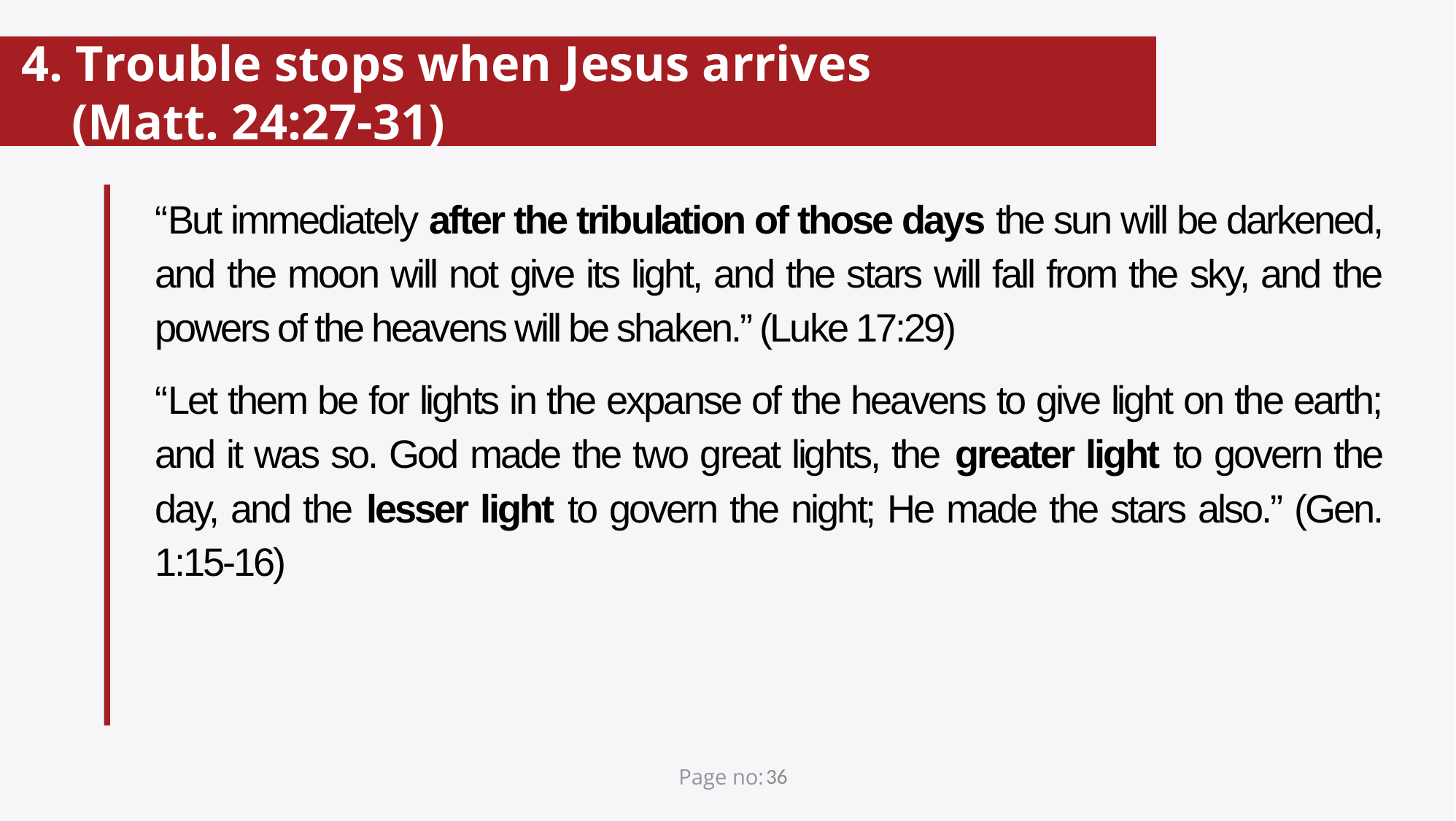

# 4. Trouble stops when Jesus arrives (Matt. 24:27-31)
“But immediately after the tribulation of those days the sun will be darkened, and the moon will not give its light, and the stars will fall from the sky, and the powers of the heavens will be shaken.” (Luke 17:29)
“Let them be for lights in the expanse of the heavens to give light on the earth; and it was so. God made the two great lights, the greater light to govern the day, and the lesser light to govern the night; He made the stars also.” (Gen. 1:15-16)